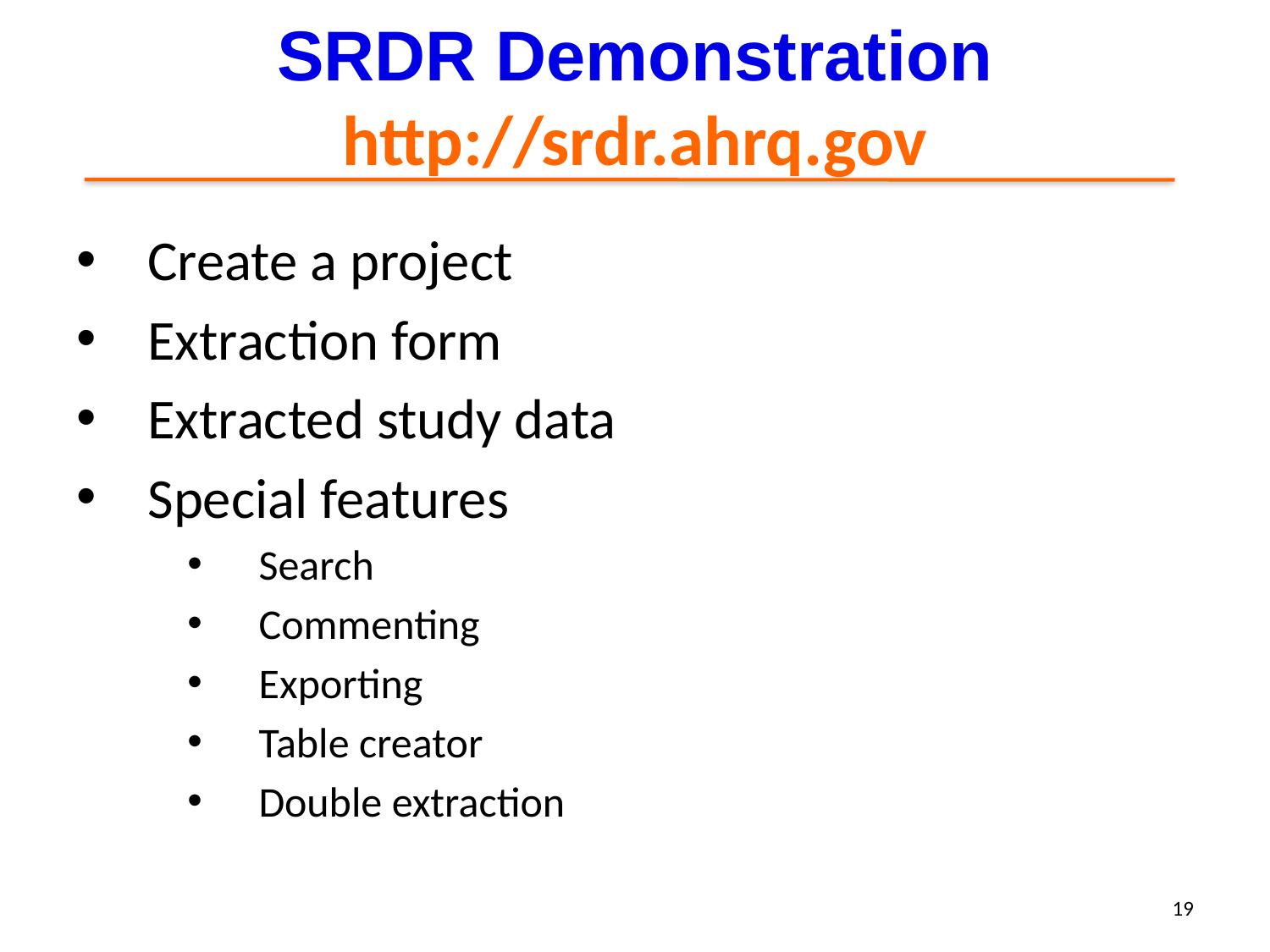

# SRDR Demonstration http://srdr.ahrq.gov
Create a project
Extraction form
Extracted study data
Special features
Search
Commenting
Exporting
Table creator
Double extraction
19